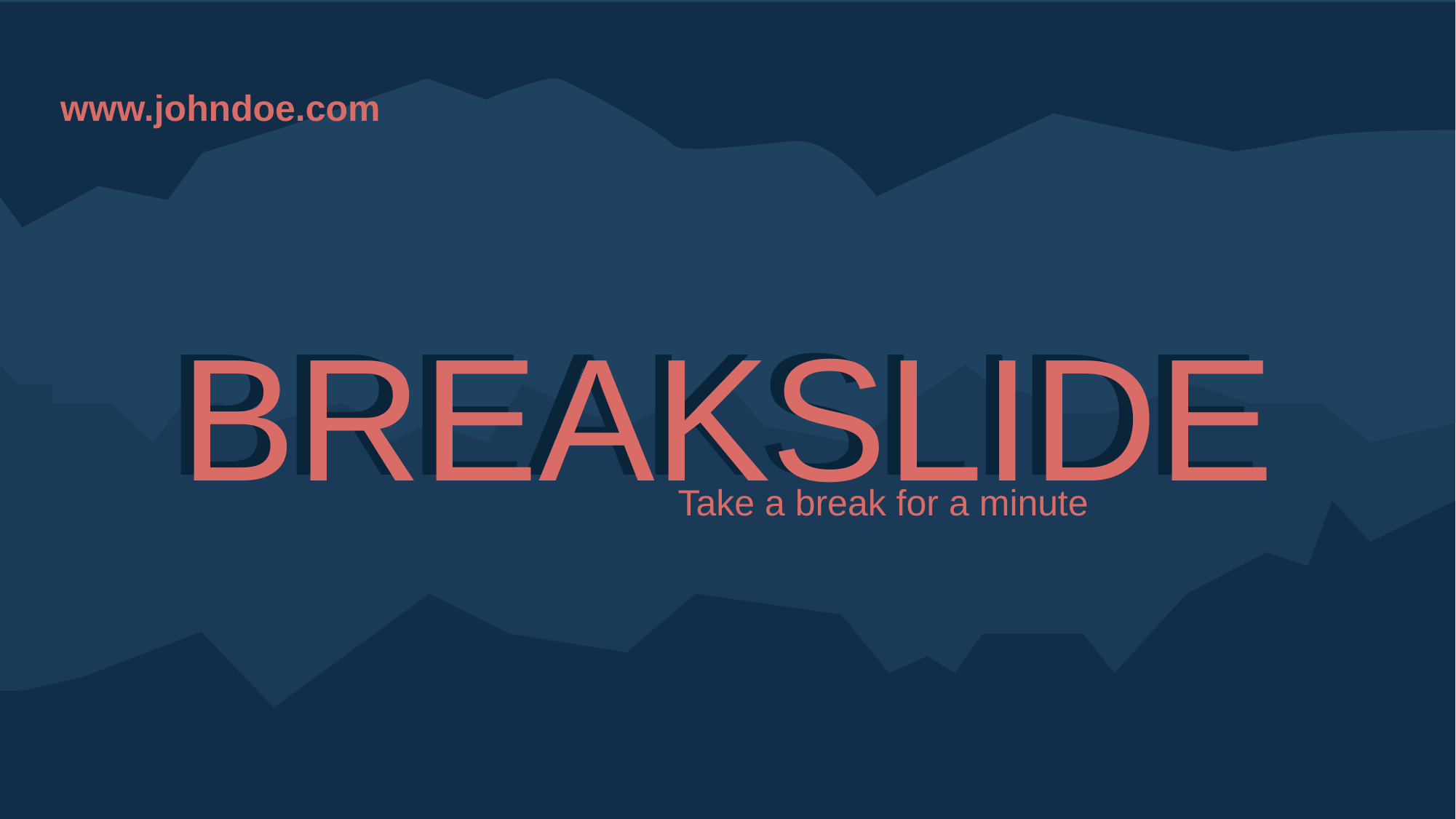

www.johndoe.com
BREAKSLIDE
BREAKSLIDE
Take a break for a minute